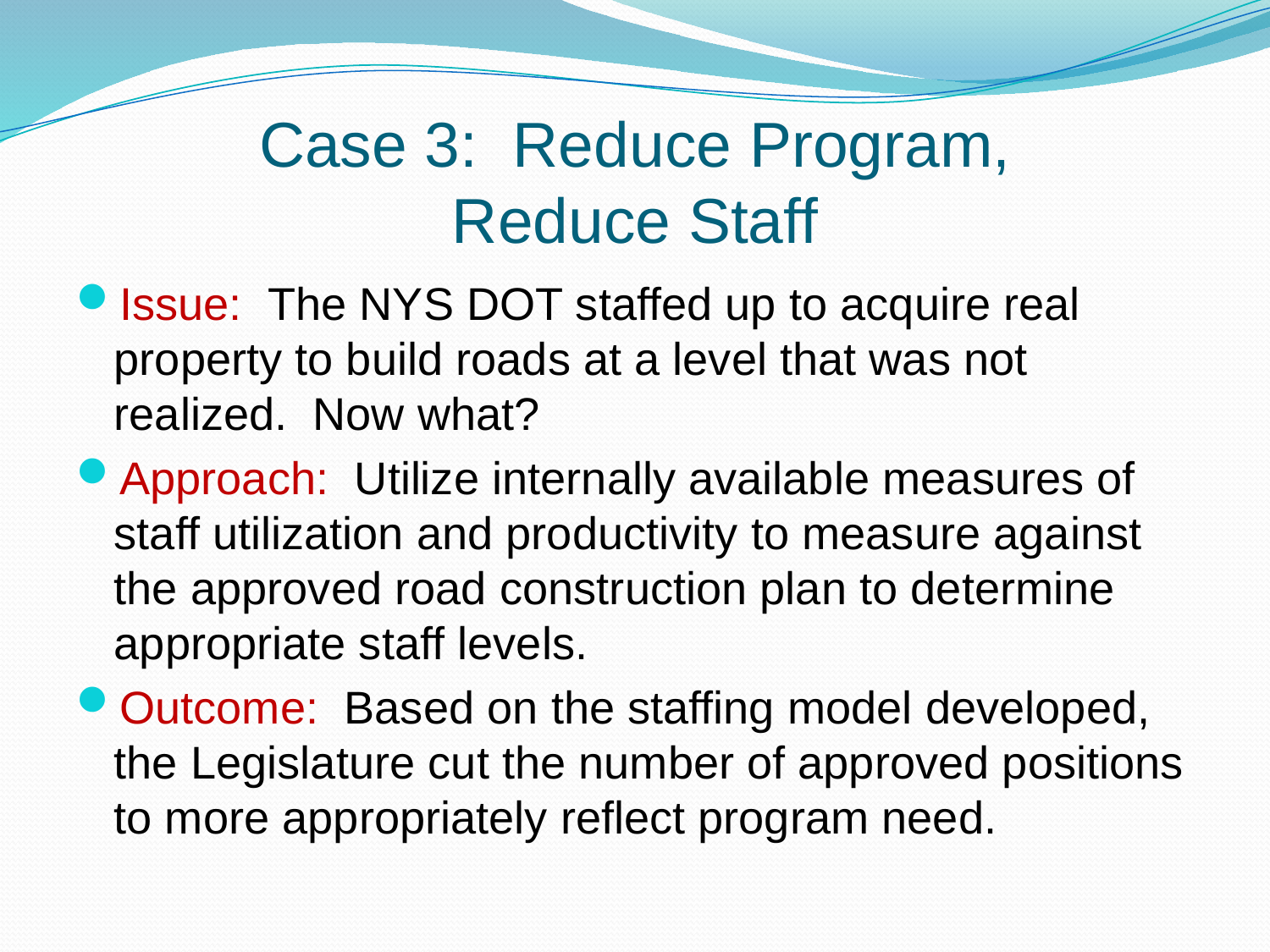

# Case 3:  Reduce Program, Reduce Staff
Issue:  The NYS DOT staffed up to acquire real property to build roads at a level that was not realized.  Now what?
Approach:  Utilize internally available measures of staff utilization and productivity to measure against the approved road construction plan to determine appropriate staff levels.
Outcome:  Based on the staffing model developed, the Legislature cut the number of approved positions to more appropriately reflect program need.